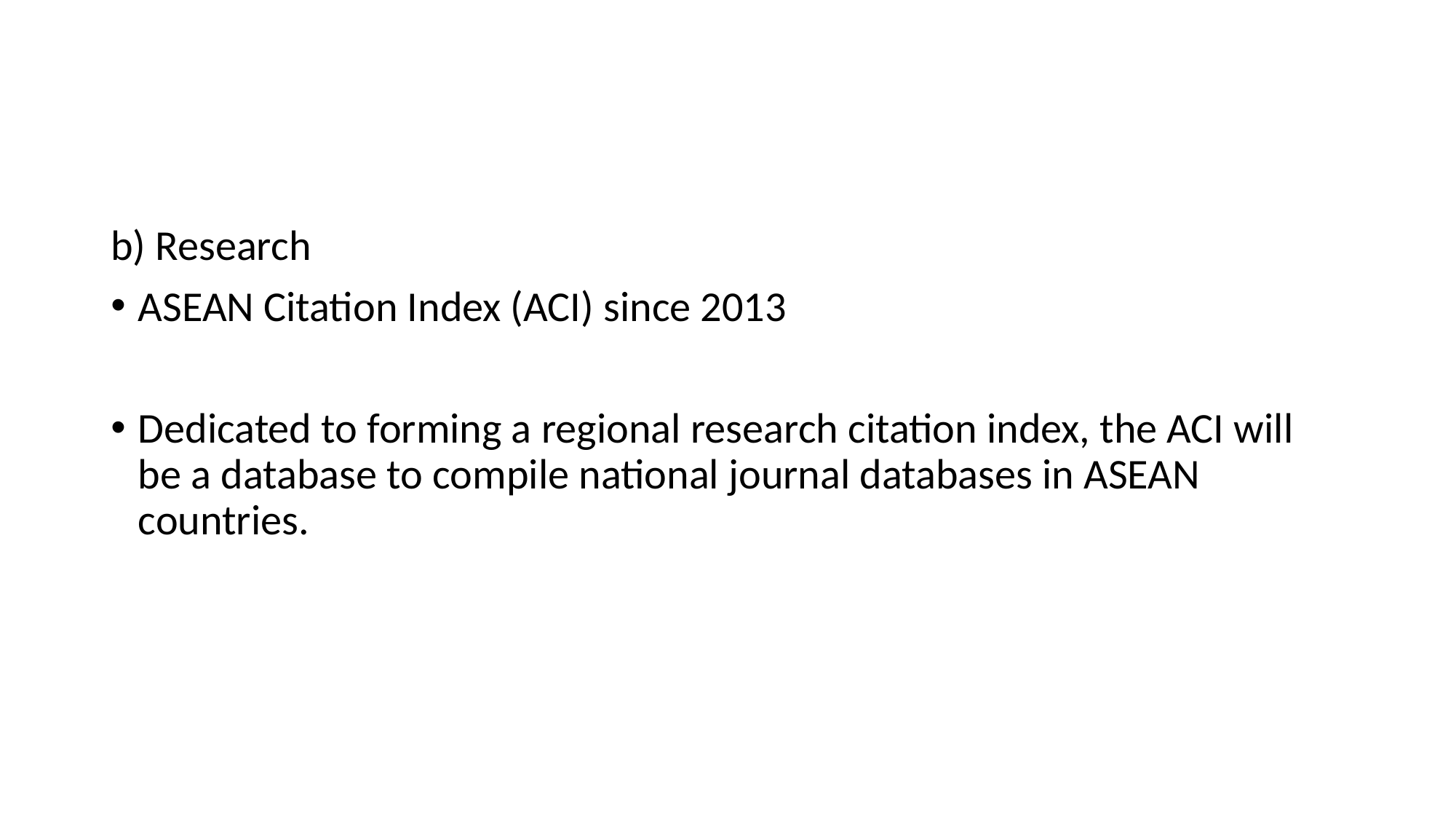

#
b) Research
ASEAN Citation Index (ACI) since 2013

Dedicated to forming a regional research citation index, the ACI will be a database to compile national journal databases in ASEAN countries.